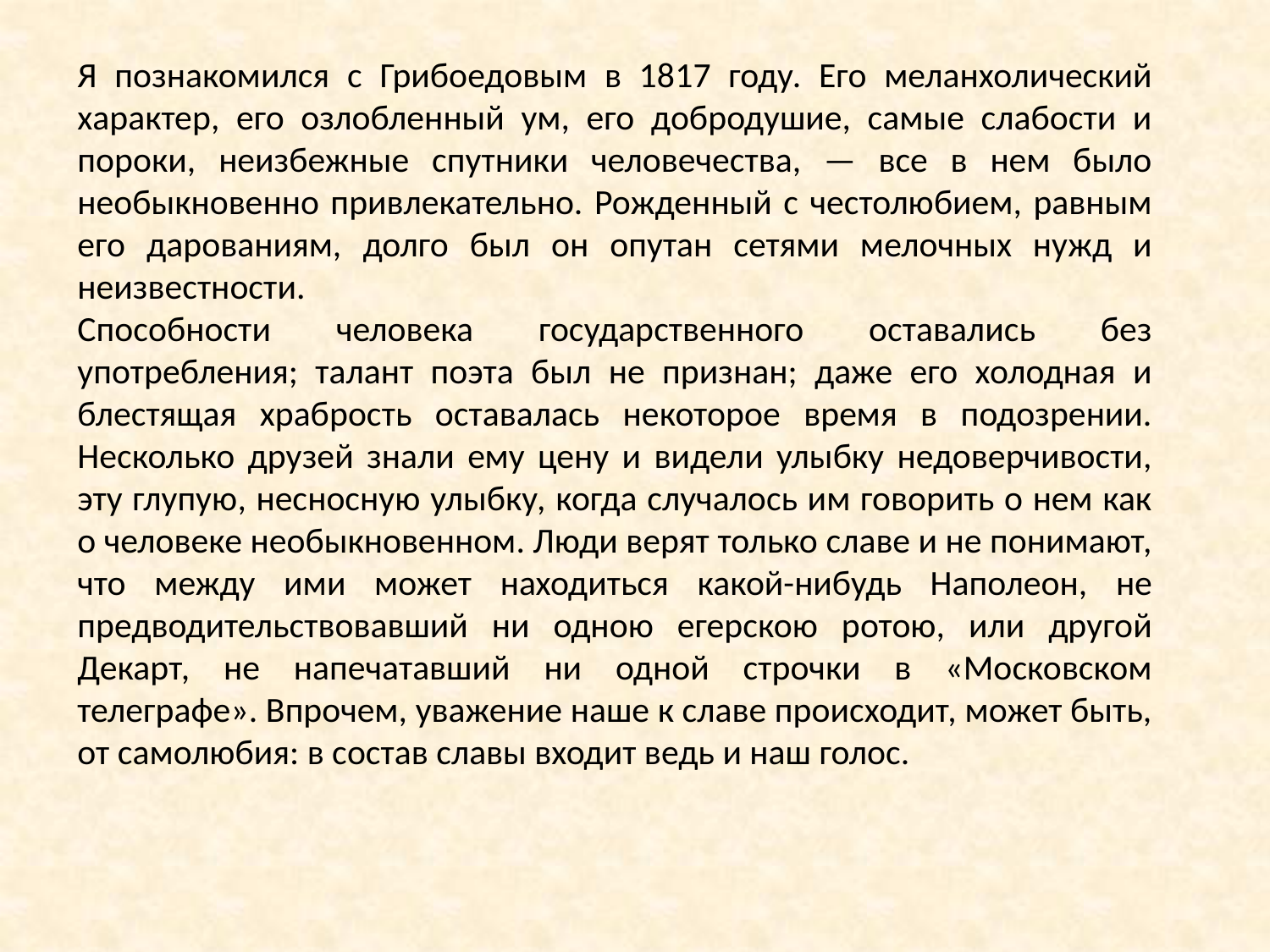

Я познакомился с Грибоедовым в 1817 году. Его меланхолический характер, его озлобленный ум, его добродушие, самые слабости и пороки, неизбежные спутники человечества, — все в нем было необыкновенно привлекательно. Рожденный с честолюбием, равным его дарованиям, долго был он опутан сетями мелочных нужд и неизвестности.
Способности человека государственного оставались без употребления; талант поэта был не признан; даже его холодная и блестящая храбрость оставалась некоторое время в подозрении. Несколько друзей знали ему цену и видели улыбку недоверчивости, эту глупую, несносную улыбку, когда случалось им говорить о нем как о человеке необыкновенном. Люди верят только славе и не понимают, что между ими может находиться какой-нибудь Наполеон, не предводительствовавший ни одною егерскою ротою, или другой Декарт, не напечатавший ни одной строчки в «Московском телеграфе». Впрочем, уважение наше к славе происходит, может быть, от самолюбия: в состав славы входит ведь и наш голос.